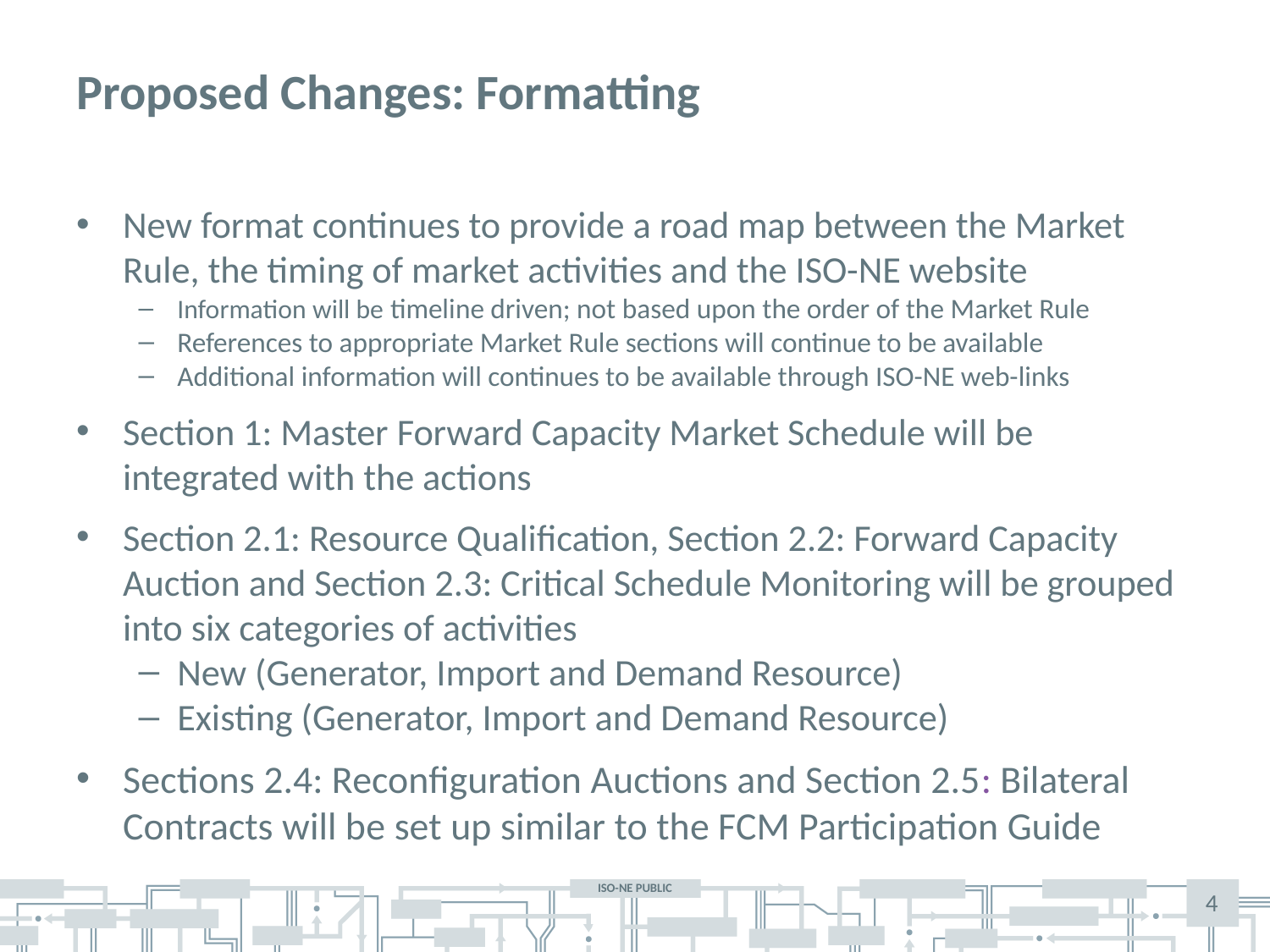

# Proposed Changes: Formatting
New format continues to provide a road map between the Market Rule, the timing of market activities and the ISO-NE website
Information will be timeline driven; not based upon the order of the Market Rule
References to appropriate Market Rule sections will continue to be available
Additional information will continues to be available through ISO-NE web-links
Section 1: Master Forward Capacity Market Schedule will be integrated with the actions
Section 2.1: Resource Qualification, Section 2.2: Forward Capacity Auction and Section 2.3: Critical Schedule Monitoring will be grouped into six categories of activities
New (Generator, Import and Demand Resource)
Existing (Generator, Import and Demand Resource)
Sections 2.4: Reconfiguration Auctions and Section 2.5: Bilateral Contracts will be set up similar to the FCM Participation Guide

4